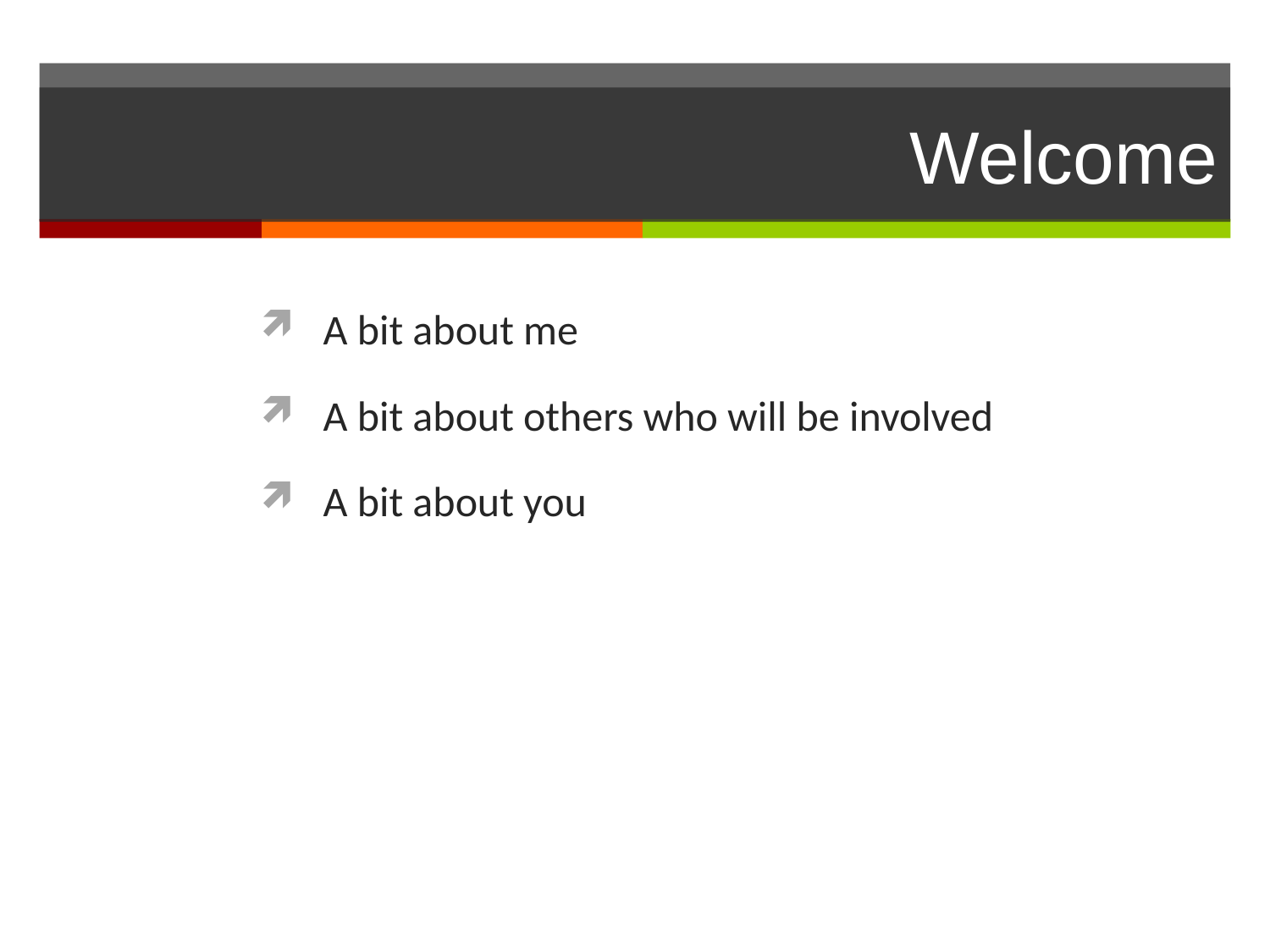

# Welcome
A bit about me
A bit about others who will be involved
A bit about you